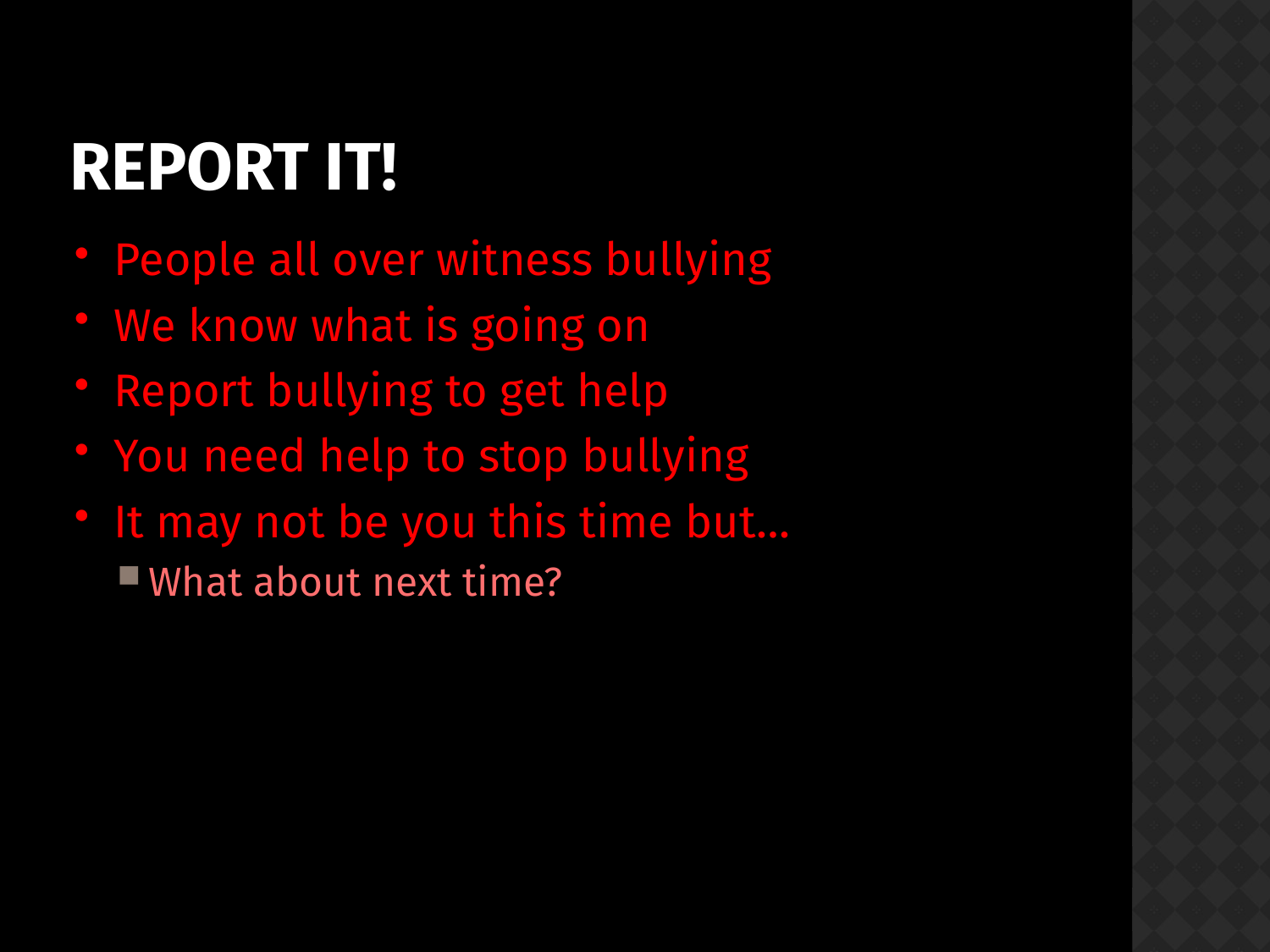

# REPORT IT!
People all over witness bullying
We know what is going on
Report bullying to get help
You need help to stop bullying
It may not be you this time but…
What about next time?